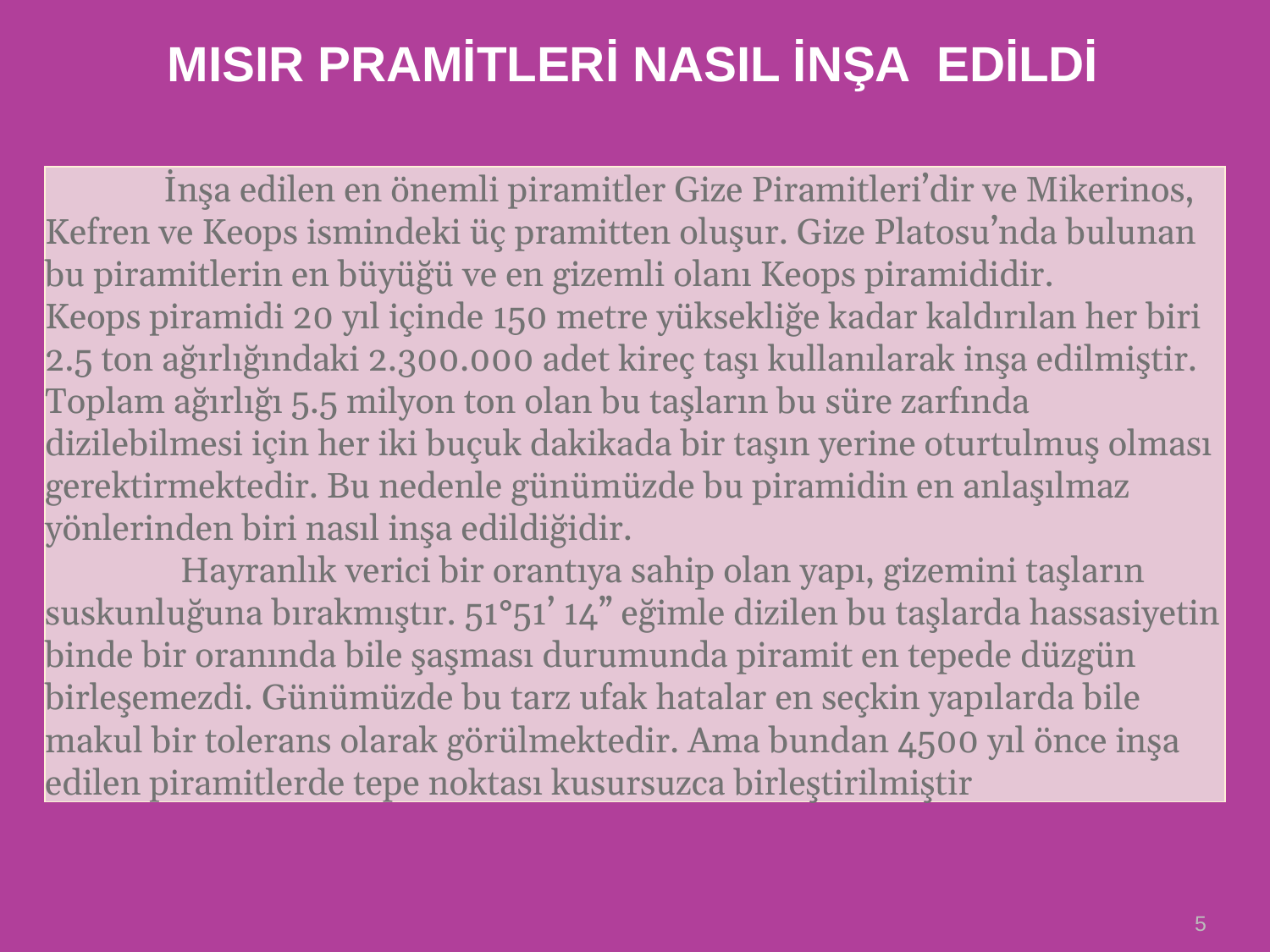

MISIR PRAMİTLERİ NASIL İNŞA  EDİLDİ
              İnşa edilen en önemli piramitler Gize Piramitleri’dir ve Mikerinos, Kefren ve Keops ismindeki üç pramitten oluşur. Gize Platosu’nda bulunan bu piramitlerin en büyüğü ve en gizemli olanı Keops piramididir.
Keops piramidi 20 yıl içinde 150 metre yüksekliğe kadar kaldırılan her biri 2.5 ton ağırlığındaki 2.300.000 adet kireç taşı kullanılarak inşa edilmiştir. Toplam ağırlığı 5.5 milyon ton olan bu taşların bu süre zarfında dizilebilmesi için her iki buçuk dakikada bir taşın yerine oturtulmuş olması gerektirmektedir. Bu nedenle günümüzde bu piramidin en anlaşılmaz yönlerinden biri nasıl inşa edildiğidir.
                Hayranlık verici bir orantıya sahip olan yapı, gizemini taşların suskunluğuna bırakmıştır. 51°51’ 14” eğimle dizilen bu taşlarda hassasiyetin binde bir oranında bile şaşması durumunda piramit en tepede düzgün birleşemezdi. Günümüzde bu tarz ufak hatalar en seçkin yapılarda bile makul bir tolerans olarak görülmektedir. Ama bundan 4500 yıl önce inşa edilen piramitlerde tepe noktası kusursuzca birleştirilmiştir
5